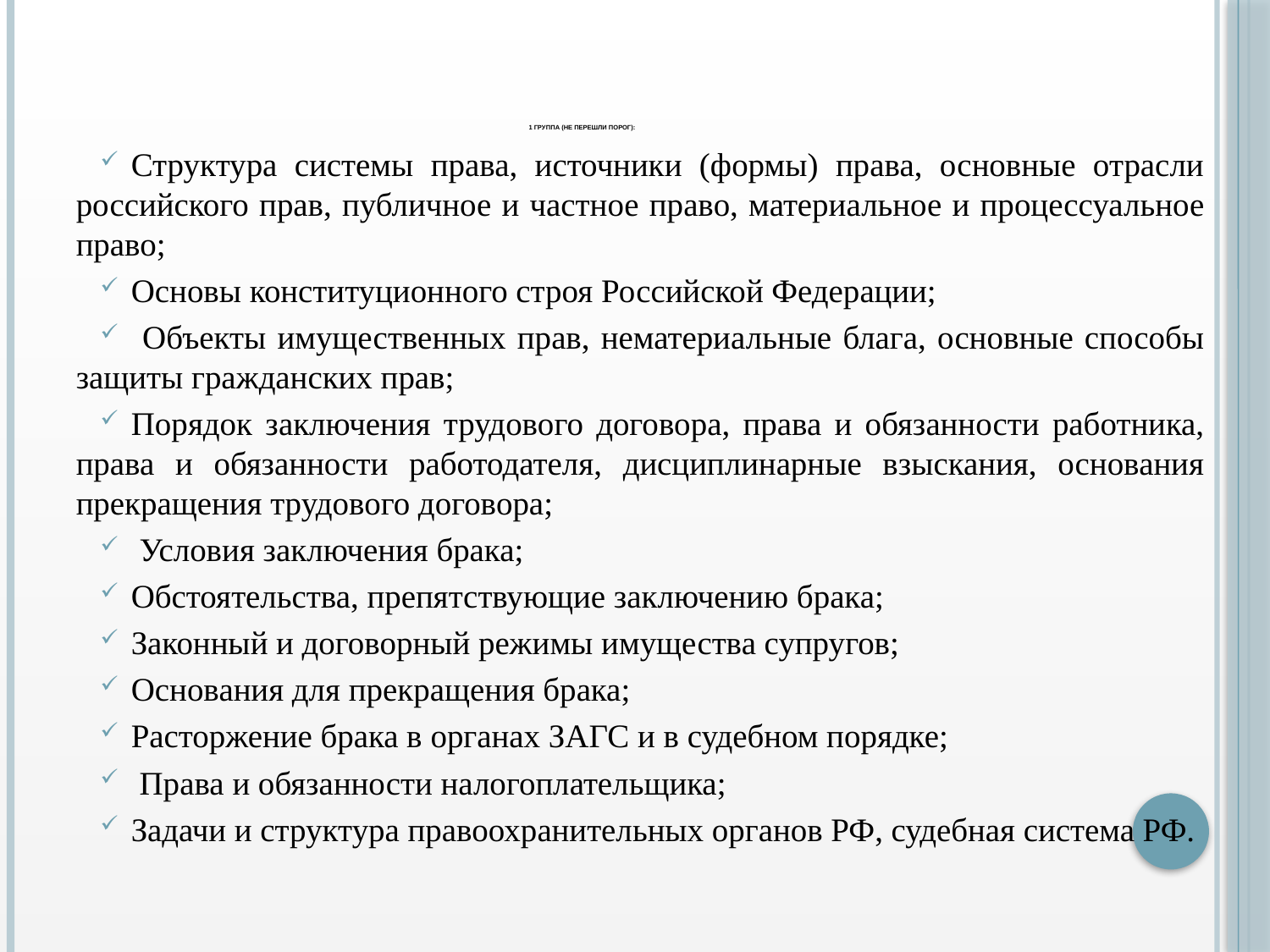

# 1 группа (не перешли порог):
Структура системы права, источники (формы) права, основные отрасли российского прав, публичное и частное право, материальное и процессуальное право;
Основы конституционного строя Российской Федерации;
 Объекты имущественных прав, нематериальные блага, основные способы защиты гражданских прав;
Порядок заключения трудового договора, права и обязанности работника, права и обязанности работодателя, дисциплинарные взыскания, основания прекращения трудового договора;
 Условия заключения брака;
Обстоятельства, препятствующие заключению брака;
Законный и договорный режимы имущества супругов;
Основания для прекращения брака;
Расторжение брака в органах ЗАГС и в судебном порядке;
 Права и обязанности налогоплательщика;
Задачи и структура правоохранительных органов РФ, судебная система РФ.